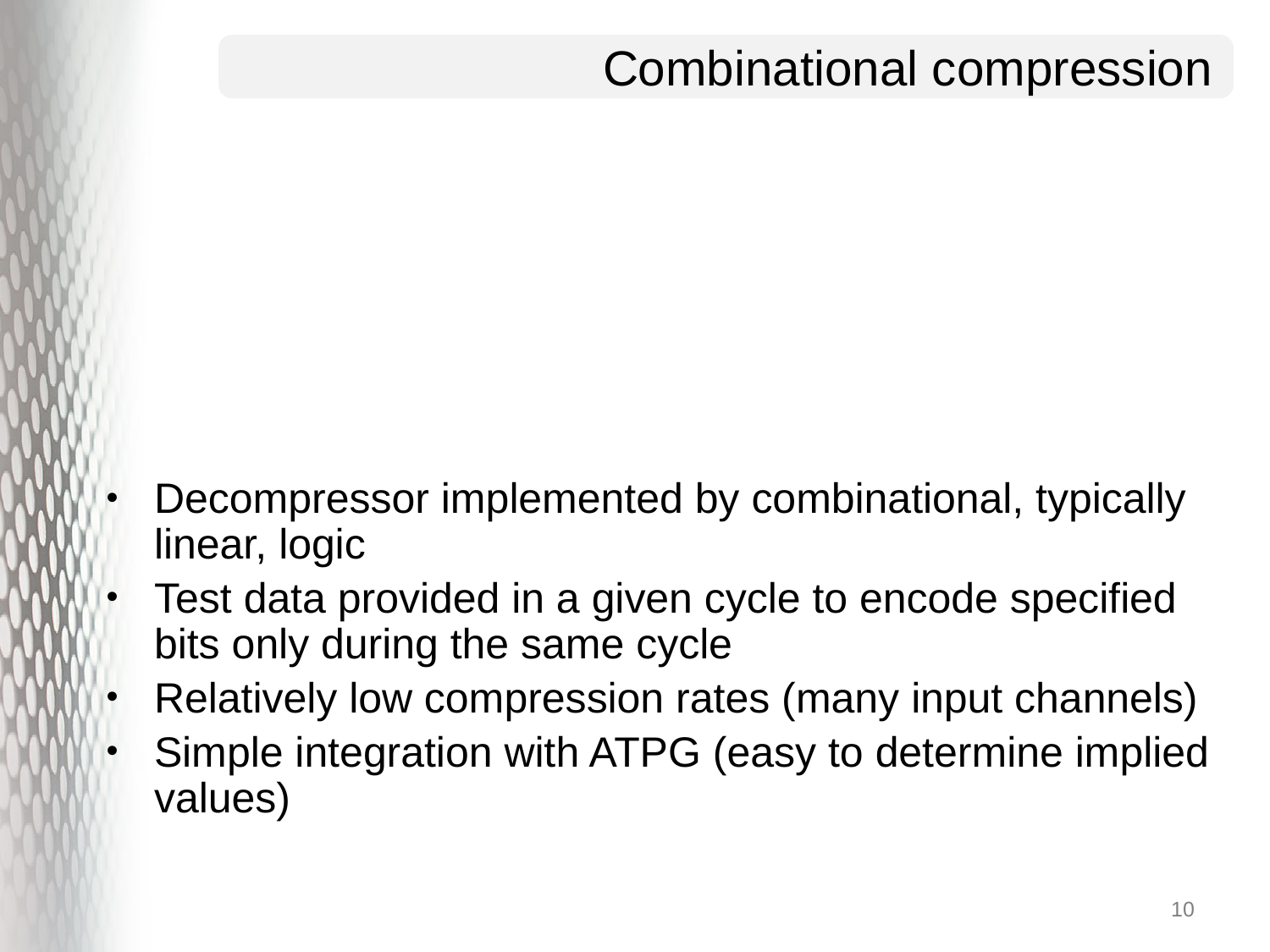

# Combinational compression
Decompressor implemented by combinational, typically linear, logic
Test data provided in a given cycle to encode specified bits only during the same cycle
Relatively low compression rates (many input channels)
Simple integration with ATPG (easy to determine implied values)